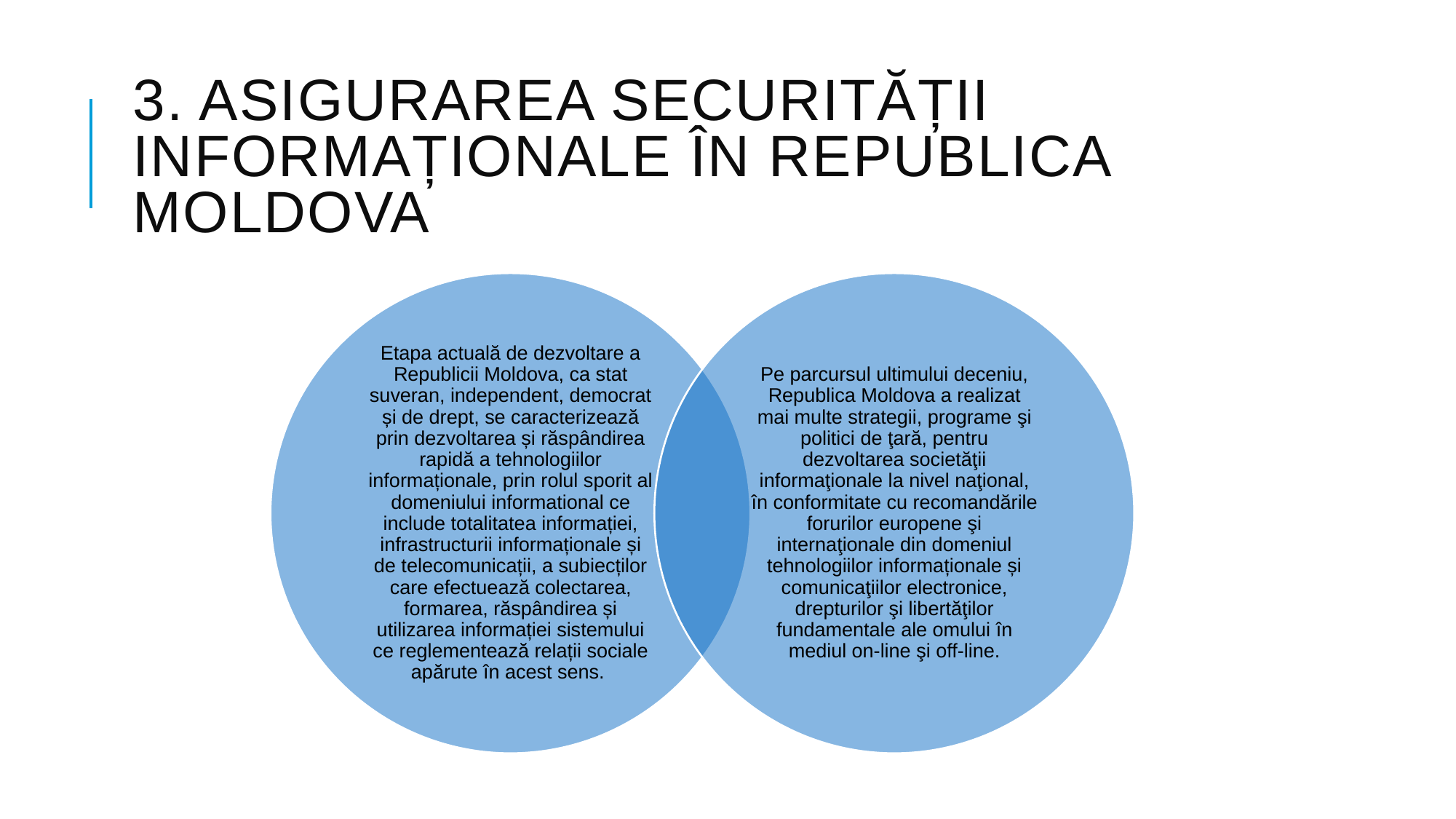

# 3. ASIGURAREA SECURITĂȚII INFORMAȚIONALE ÎN REPUBLICA MOLDOVA
Etapa actuală de dezvoltare a Republicii Moldova, ca stat suveran, independent, democrat și de drept, se caracterizează prin dezvoltarea și răspândirea rapidă a tehnologiilor informaționale, prin rolul sporit al domeniului informational ce include totalitatea informației, infrastructurii informaționale și de telecomunicații, a subiecților care efectuează colectarea, formarea, răspândirea și utilizarea informației sistemului ce reglementează relații sociale apărute în acest sens.
Pe parcursul ultimului deceniu, Republica Moldova a realizat mai multe strategii, programe şi politici de ţară, pentru dezvoltarea societăţii informaţionale la nivel naţional, în conformitate cu recomandările forurilor europene şi internaţionale din domeniul tehnologiilor informaționale și comunicaţiilor electronice, drepturilor şi libertăţilor fundamentale ale omului în mediul on-line şi off-line.